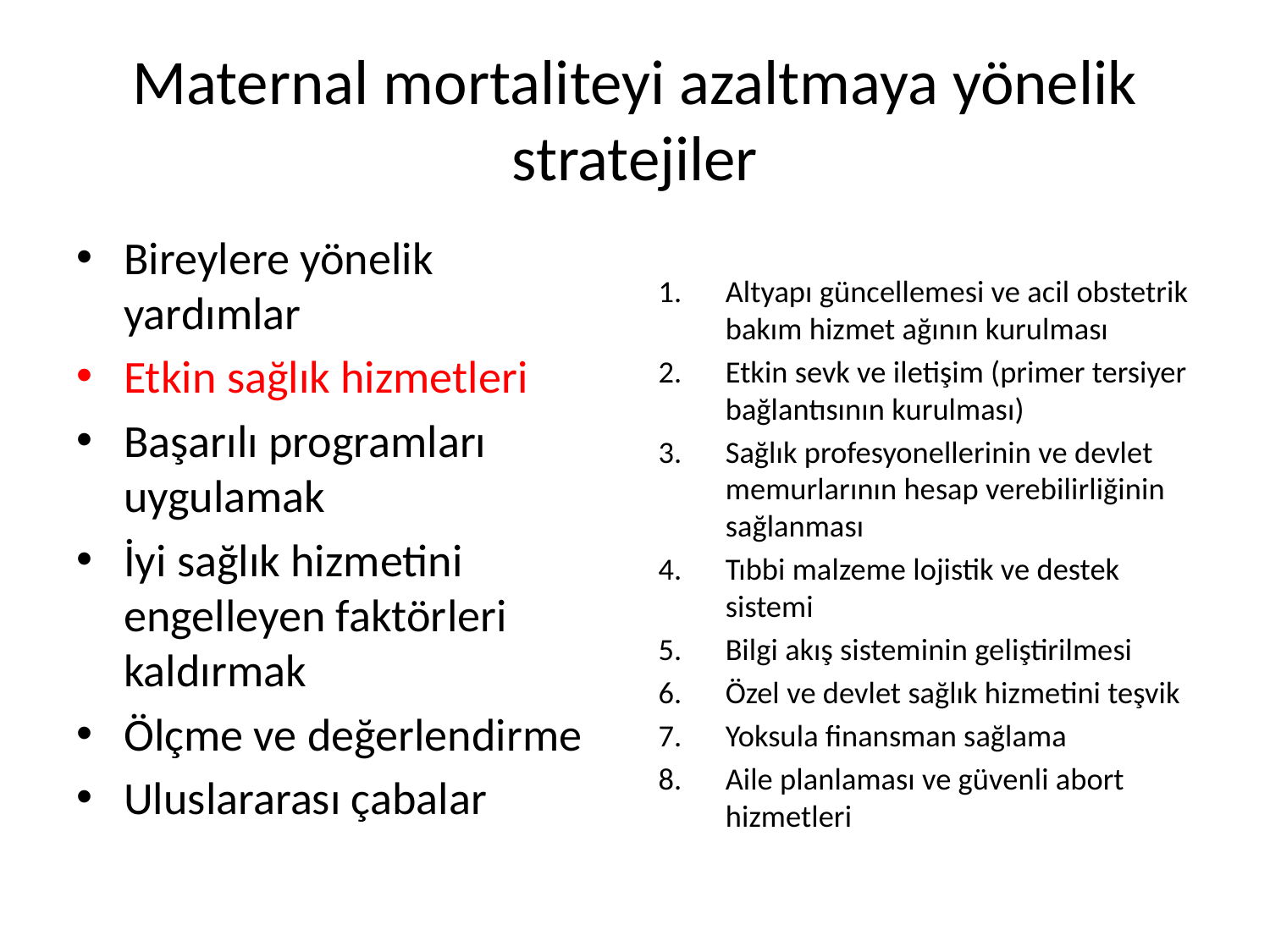

# Maternal mortaliteyi azaltmaya yönelik stratejiler
Bireylere yönelik yardımlar
Etkin sağlık hizmetleri
Başarılı programları uygulamak
İyi sağlık hizmetini engelleyen faktörleri kaldırmak
Ölçme ve değerlendirme
Uluslararası çabalar

Altyapı güncellemesi ve acil obstetrik bakım hizmet ağının kurulması
Etkin sevk ve iletişim (primer tersiyer bağlantısının kurulması)
Sağlık profesyonellerinin ve devlet memurlarının hesap verebilirliğinin sağlanması
Tıbbi malzeme lojistik ve destek sistemi
Bilgi akış sisteminin geliştirilmesi
Özel ve devlet sağlık hizmetini teşvik
Yoksula finansman sağlama
Aile planlaması ve güvenli abort hizmetleri